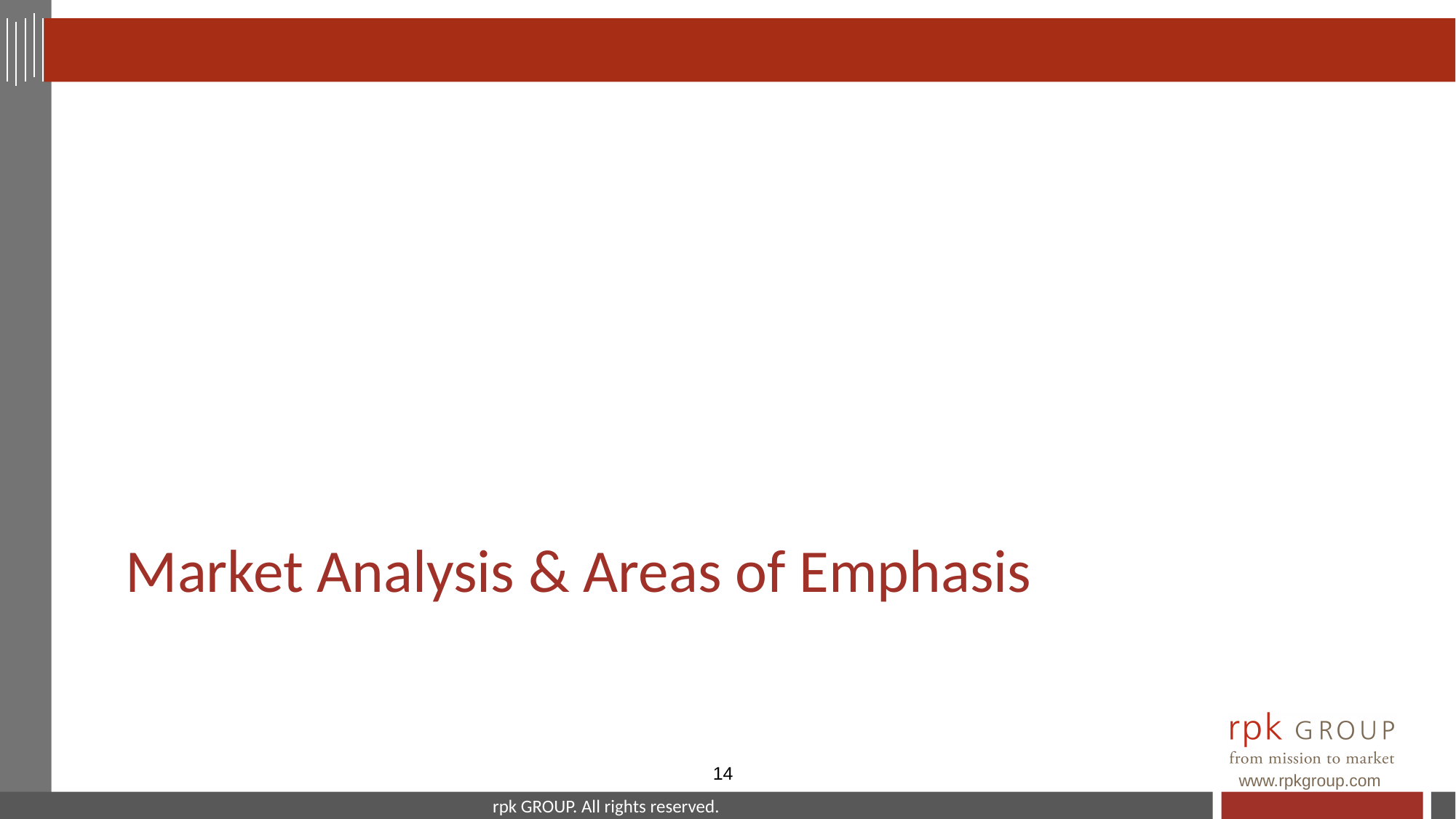

# Market Analysis & Areas of Emphasis
14